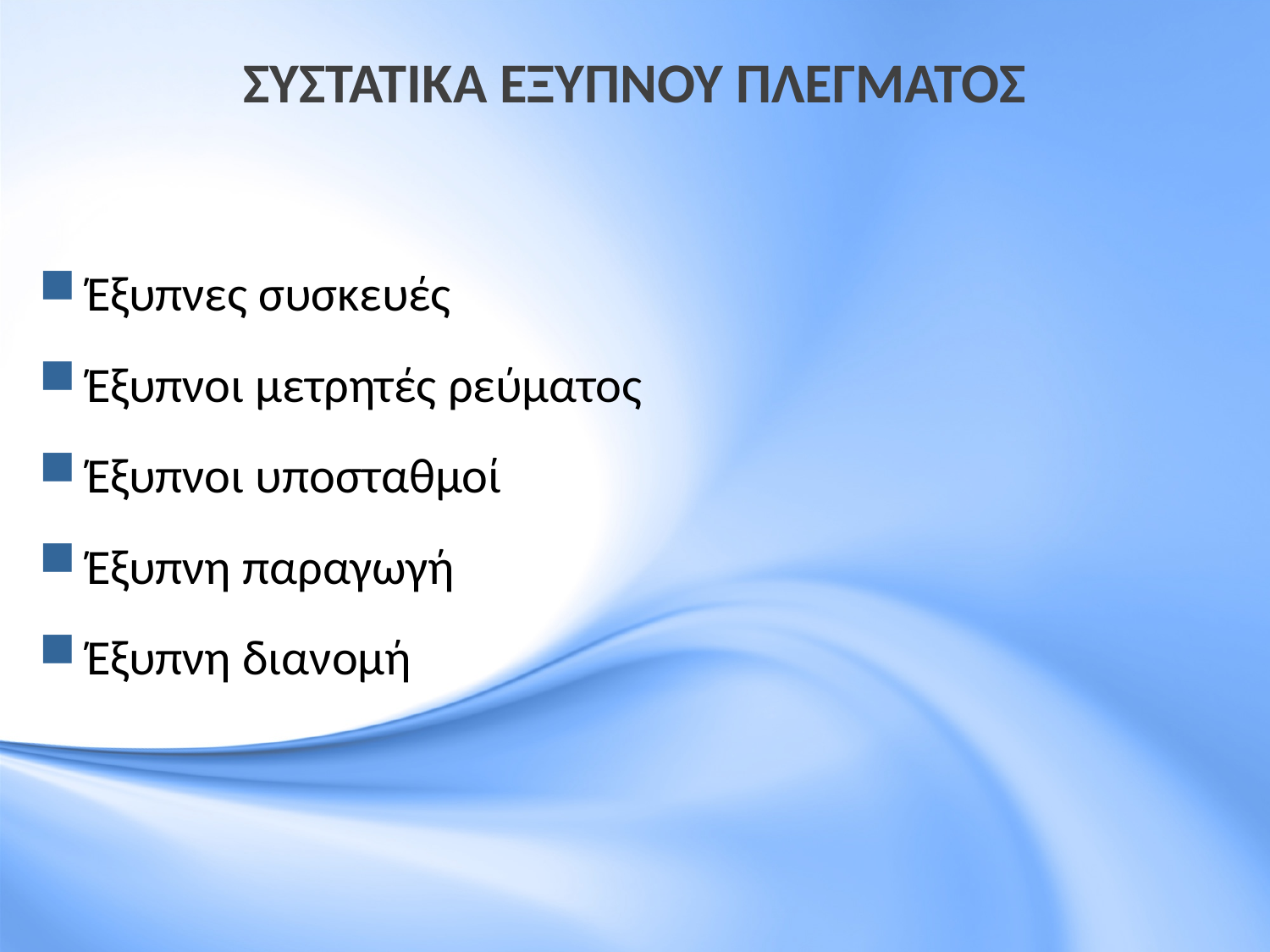

# ΣΥΣΤΑΤΙΚΑ ΕΞΥΠΝΟΥ ΠΛΕΓΜΑΤΟΣ
Έξυπνες συσκευές
Έξυπνοι μετρητές ρεύματος
Έξυπνοι υποσταθμοί
Έξυπνη παραγωγή
Έξυπνη διανομή